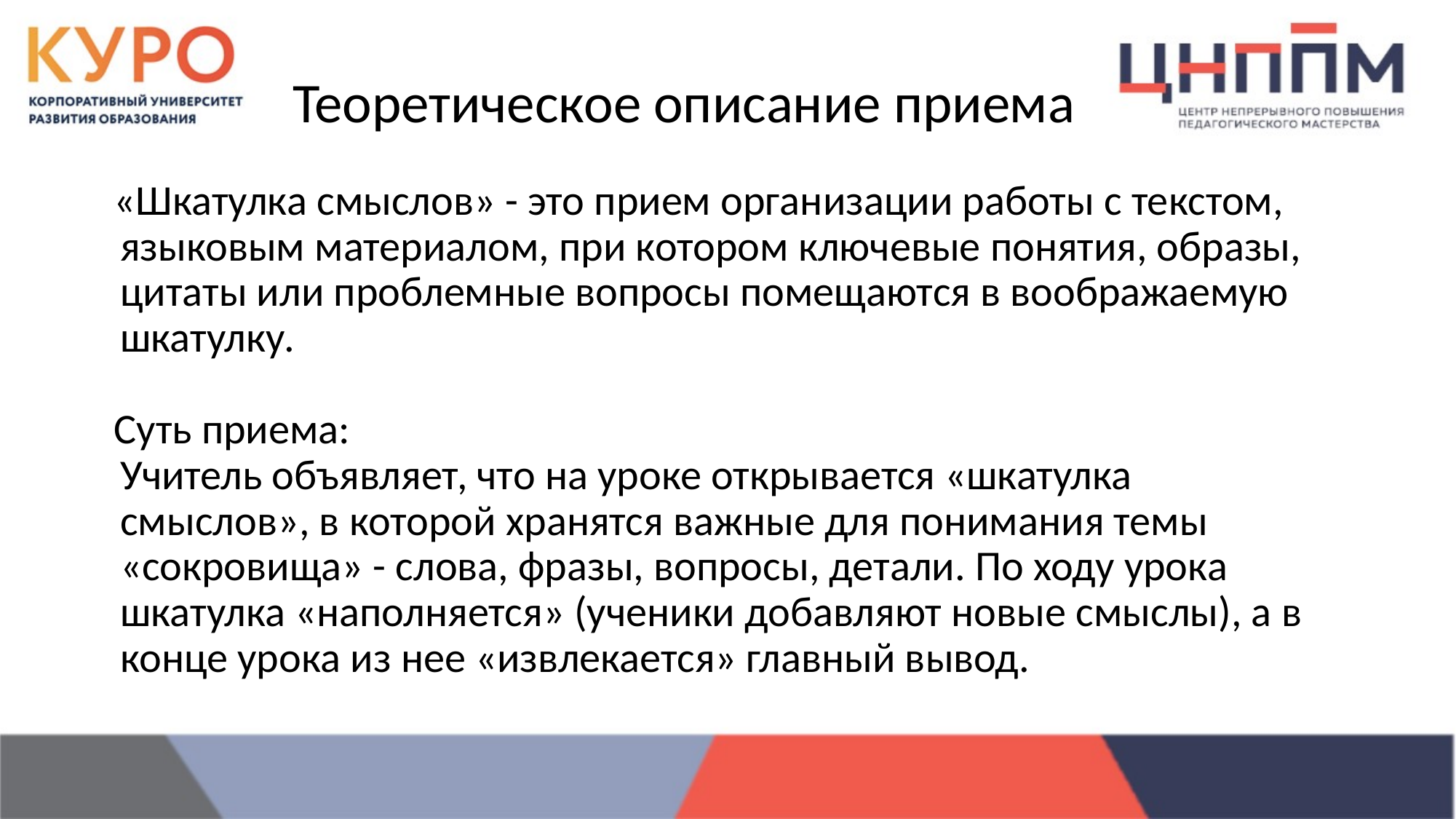

# Теоретическое описание приема
«Шкатулка смыслов» - это прием организации работы с текстом, языковым материалом, при котором ключевые понятия, образы, цитаты или проблемные вопросы помещаются в воображаемую шкатулку.

Суть приема:
Учитель объявляет, что на уроке открывается «шкатулка смыслов», в которой хранятся важные для понимания темы «сокровища» - слова, фразы, вопросы, детали. По ходу урока шкатулка «наполняется» (ученики добавляют новые смыслы), а в конце урока из нее «извлекается» главный вывод.